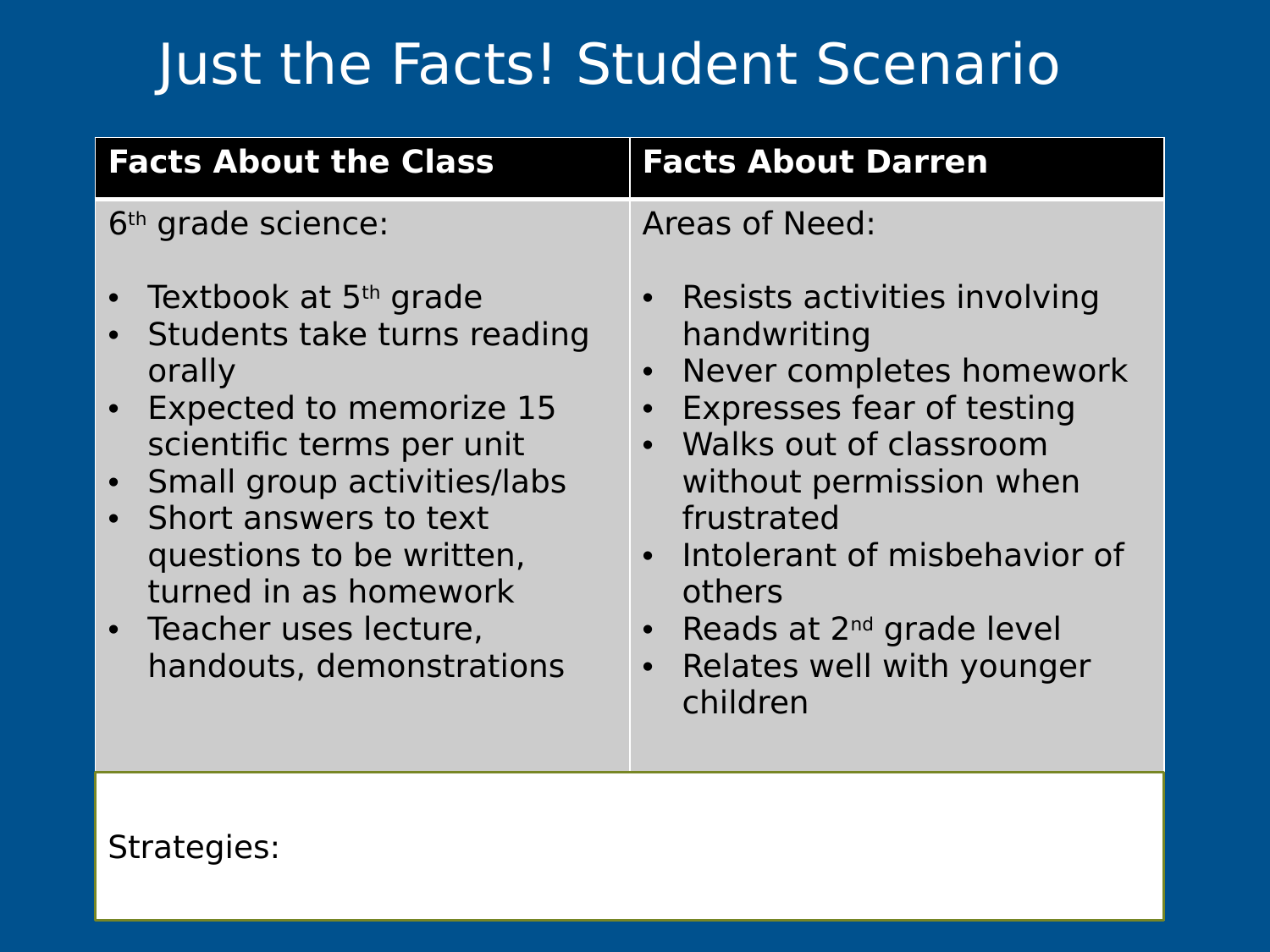

# Just the Facts! Student Scenario
| Facts About the Class | Facts About Darren |
| --- | --- |
| 6th grade science: Textbook at 5th grade Students take turns reading orally Expected to memorize 15 scientific terms per unit Small group activities/labs Short answers to text questions to be written, turned in as homework Teacher uses lecture, handouts, demonstrations | Areas of Need: Resists activities involving handwriting Never completes homework Expresses fear of testing Walks out of classroom without permission when frustrated Intolerant of misbehavior of others Reads at 2nd grade level Relates well with younger children |
Strategies: